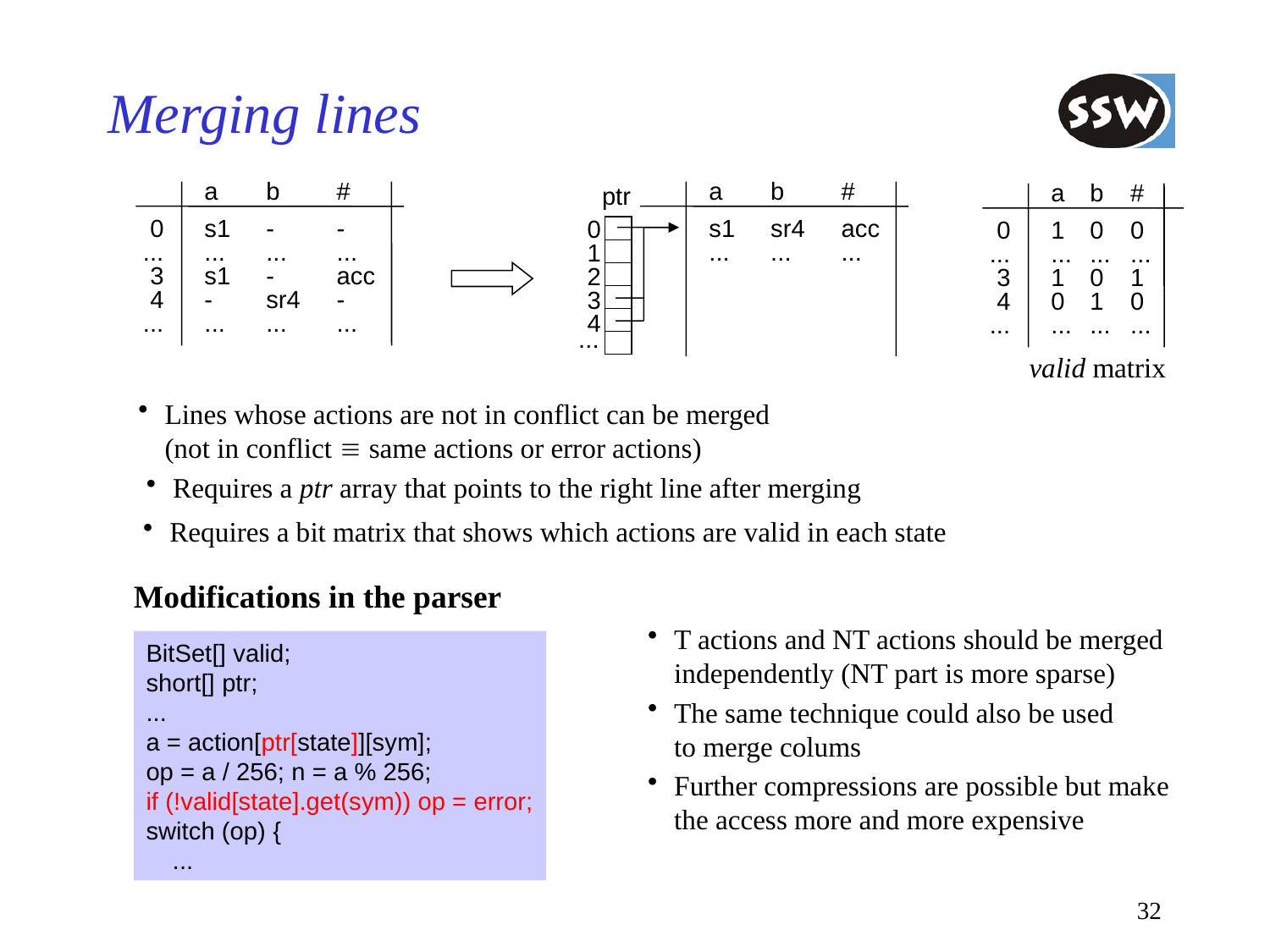

# Merging lines
		a	b	#
		s1	sr4	acc
		...	...	...

Lines whose actions are not in conflict can be merged
(not in conflict ≡ same actions or error actions)
		a	b	#
	0	s1	-	-
	...	...	...	...
	3	s1	-	acc
	4	-	sr4	-
	...	...	...	...
		a	b	#
	0	1	0	0
	...	...	...	...
	3	1	0	1
	4	0	1	0
	...	...	...	...

valid matrix
Requires a bit matrix that shows which actions are valid in each state
ptr
0
1
2
3
4

...

Requires a ptr array that points to the right line after merging

Modifications in the parser
BitSet[] valid;
short[] ptr;
...
a = action[ptr[state]][sym];
op = a / 256; n = a % 256;
if (!valid[state].get(sym)) op = error;
switch (op) {
	...
T actions and NT actions should be merged
independently (NT part is more sparse)
The same technique could also be used
to merge colums
Further compressions are possible but make
the access more and more expensive
32